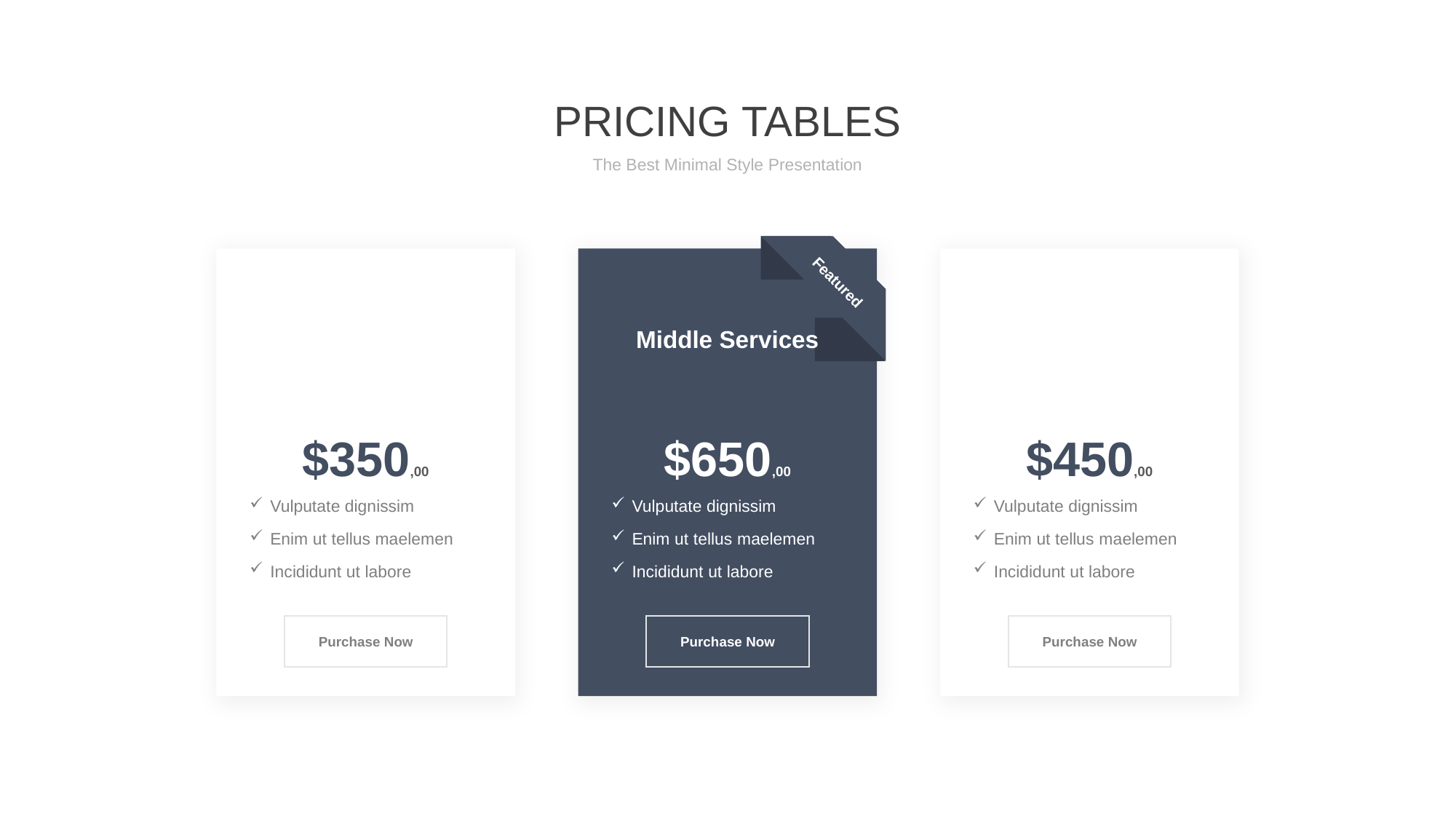

PRICING TABLES
The Best Minimal Style Presentation

Featured
Basic Services
Middle Services
Full Services

$350,00
$650,00
$450,00
Vulputate dignissim
Vulputate dignissim
Vulputate dignissim
Enim ut tellus maelemen
Enim ut tellus maelemen
Enim ut tellus maelemen
Incididunt ut labore
Incididunt ut labore
Incididunt ut labore
Purchase Now
Purchase Now
Purchase Now